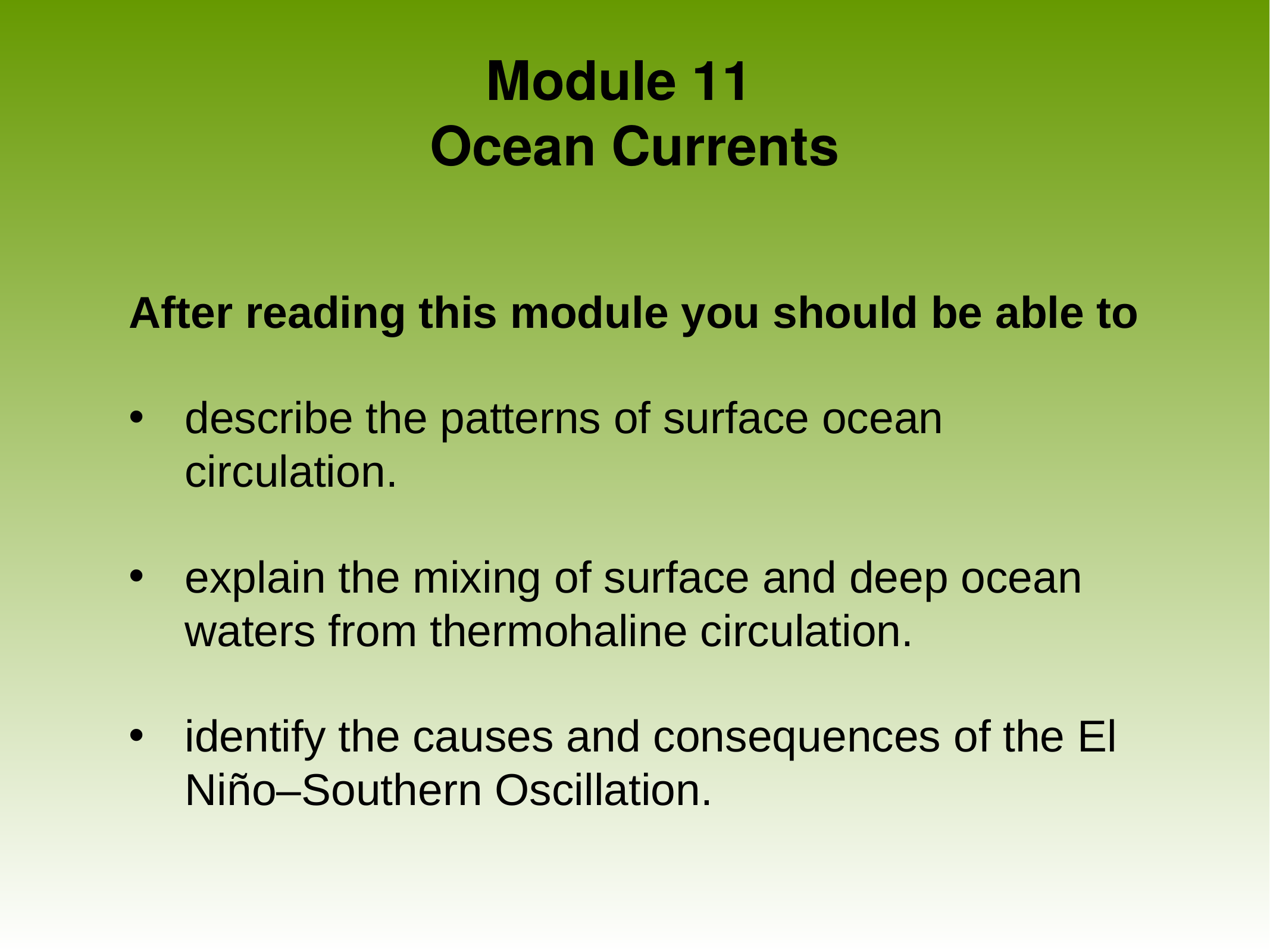

# Module 11 Ocean Currents
After reading this module you should be able to
describe the patterns of surface ocean circulation.
explain the mixing of surface and deep ocean waters from thermohaline circulation.
identify the causes and consequences of the El Niño–Southern Oscillation.